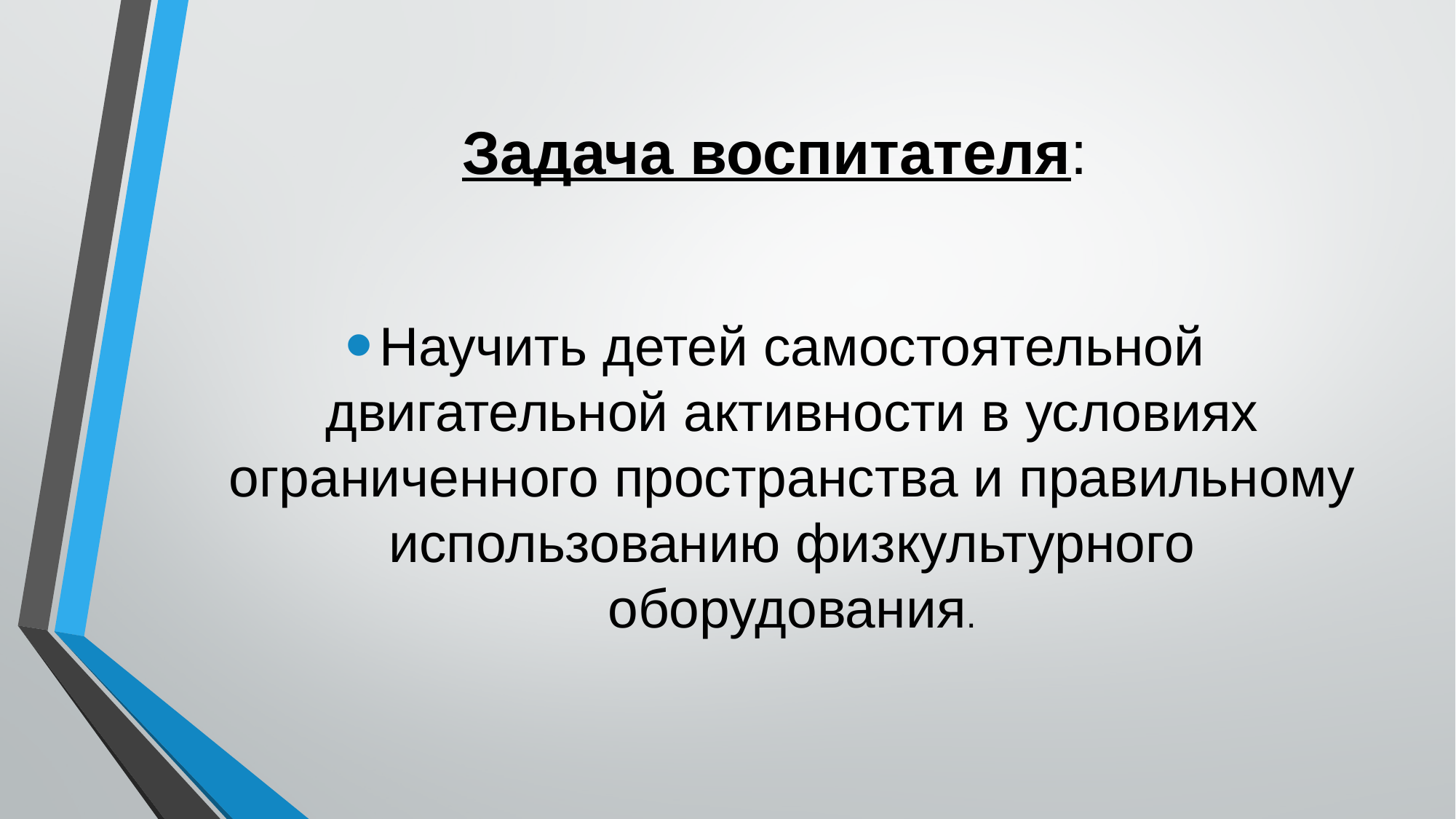

# Задача воспитателя:
Научить детей самостоятельной двигательной активности в условиях ограниченного пространства и правильному использованию физкультурного оборудования.